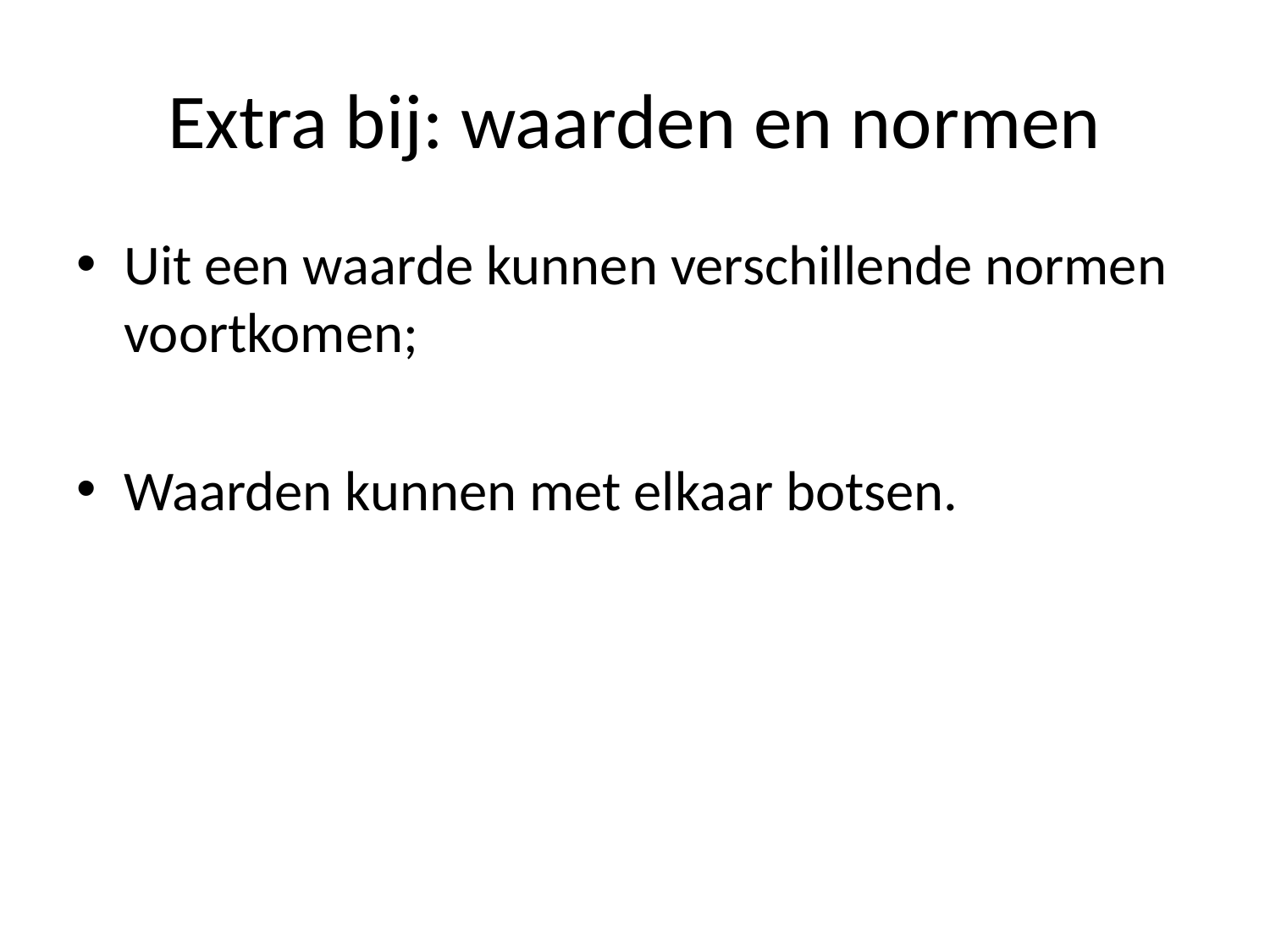

# Extra bij: waarden en normen
Uit een waarde kunnen verschillende normen voortkomen;

Waarden kunnen met elkaar botsen.